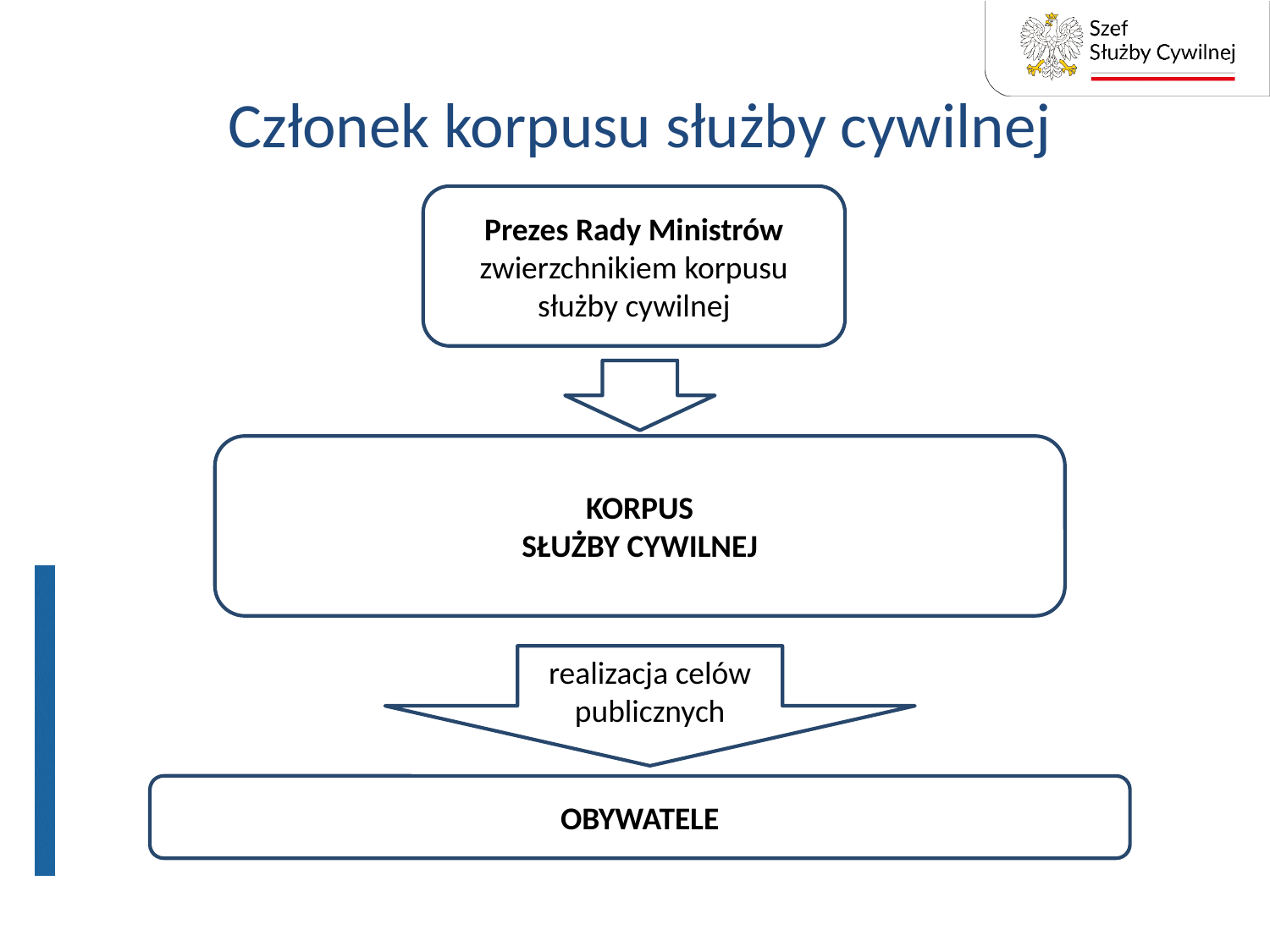

# Członek korpusu służby cywilnej
Prezes Rady Ministrów
zwierzchnikiem korpusu służby cywilnej

KORPUS
SŁUŻBY CYWILNEJ
realizacja celów publicznych
OBYWATELE